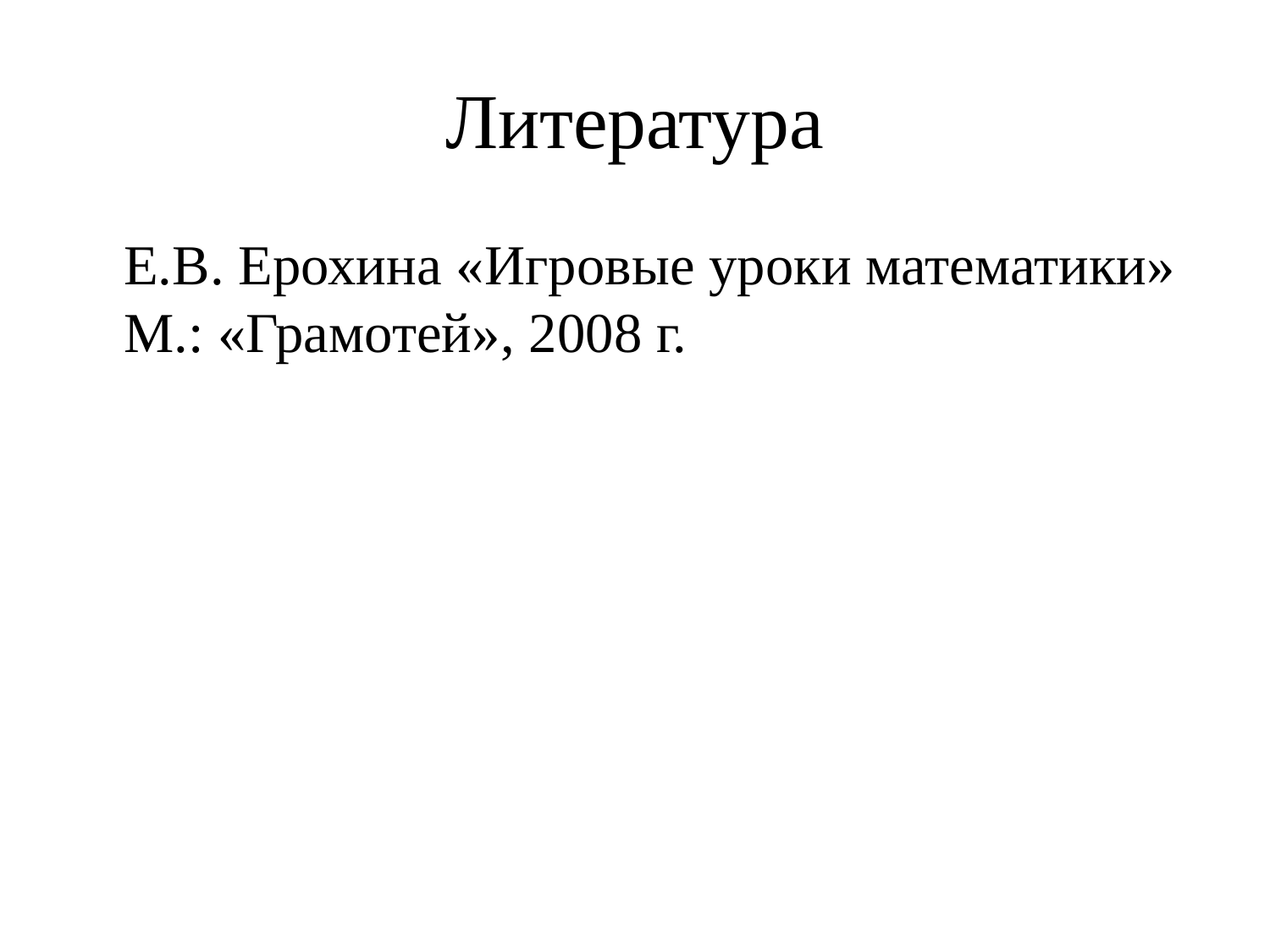

# Литература
Е.В. Ерохина «Игровые уроки математики» М.: «Грамотей», 2008 г.